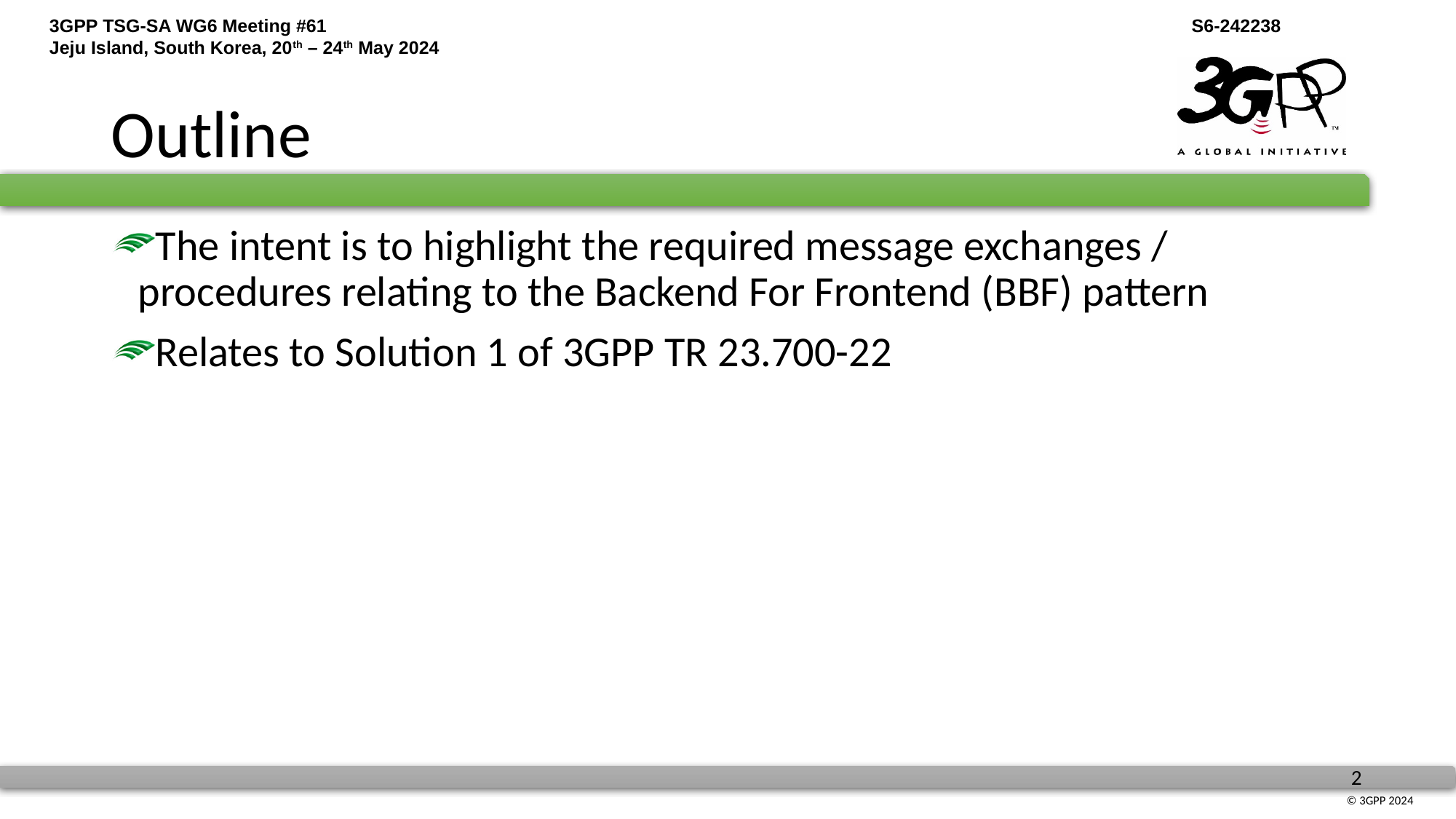

# Outline
The intent is to highlight the required message exchanges / procedures relating to the Backend For Frontend (BBF) pattern
Relates to Solution 1 of 3GPP TR 23.700-22